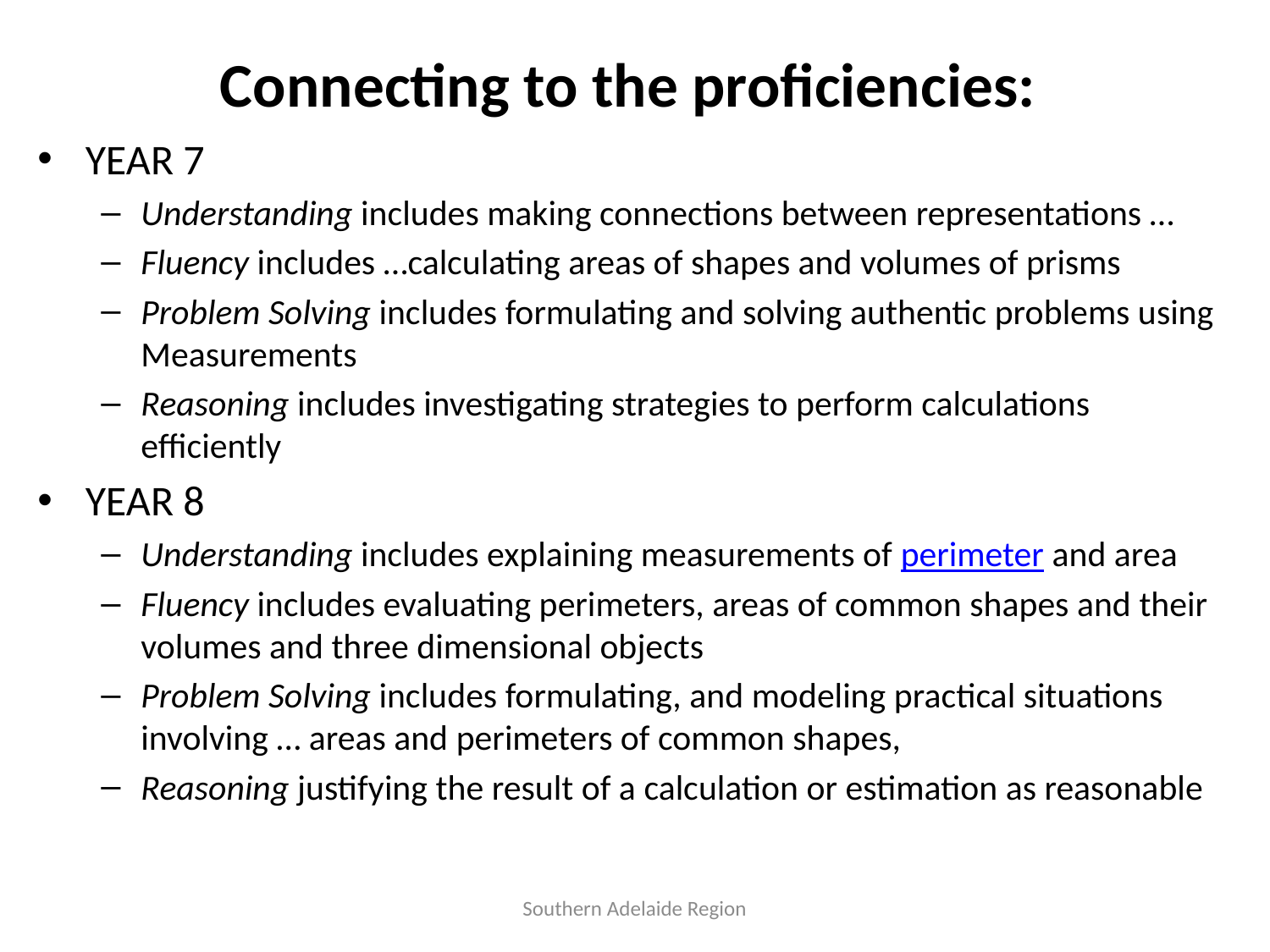

# Connecting to the proficiencies:
YEAR 7
Understanding includes making connections between representations …
Fluency includes …calculating areas of shapes and volumes of prisms
Problem Solving includes formulating and solving authentic problems using  Measurements
Reasoning includes investigating strategies to perform calculations efficiently
YEAR 8
Understanding includes explaining measurements of perimeter and area
Fluency includes evaluating perimeters, areas of common shapes and their volumes and three dimensional objects
Problem Solving includes formulating, and modeling practical situations involving … areas and perimeters of common shapes,
Reasoning justifying the result of a calculation or estimation as reasonable

Southern Adelaide Region